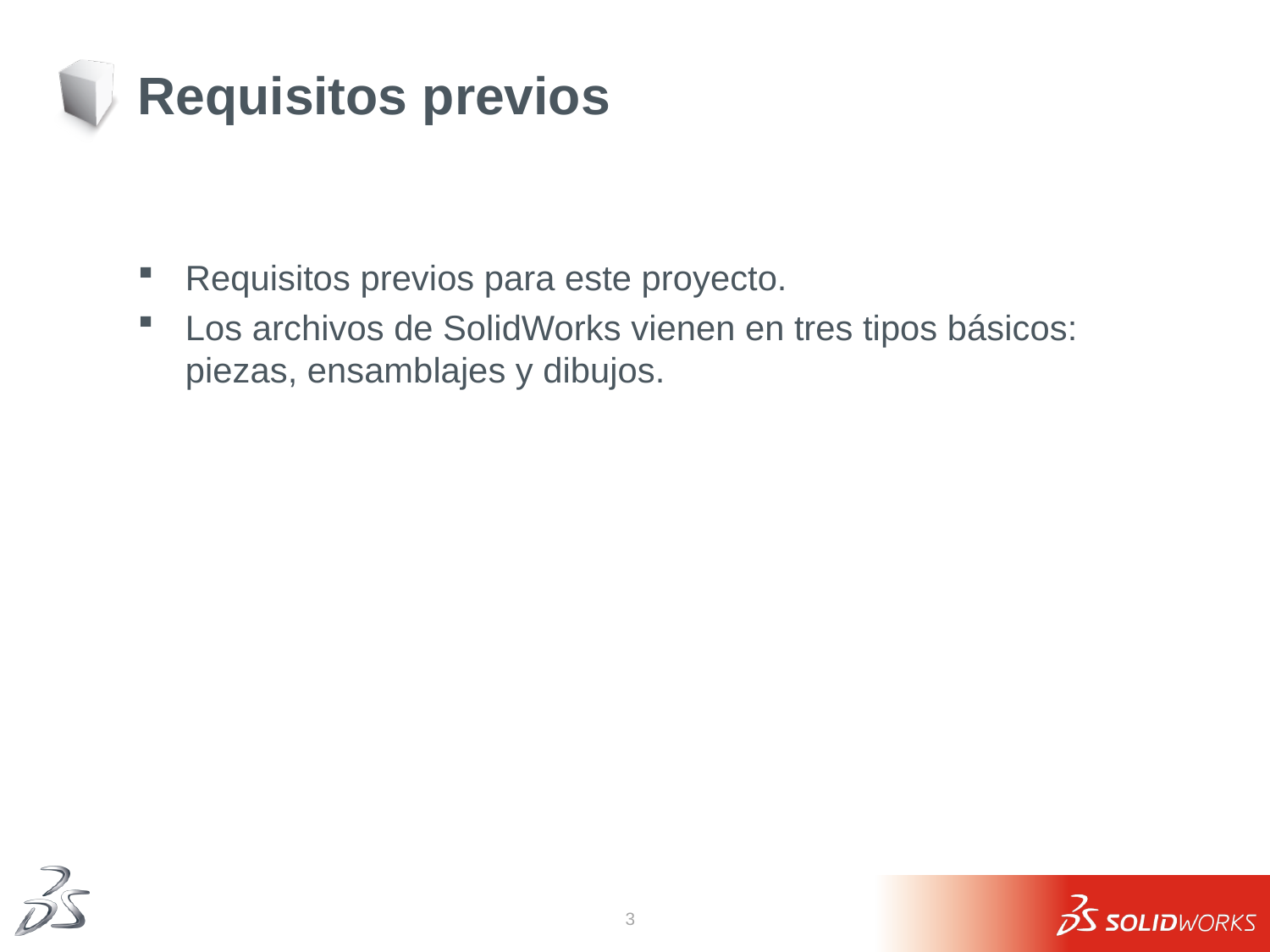

# Requisitos previos
Requisitos previos para este proyecto.
Los archivos de SolidWorks vienen en tres tipos básicos: piezas, ensamblajes y dibujos.